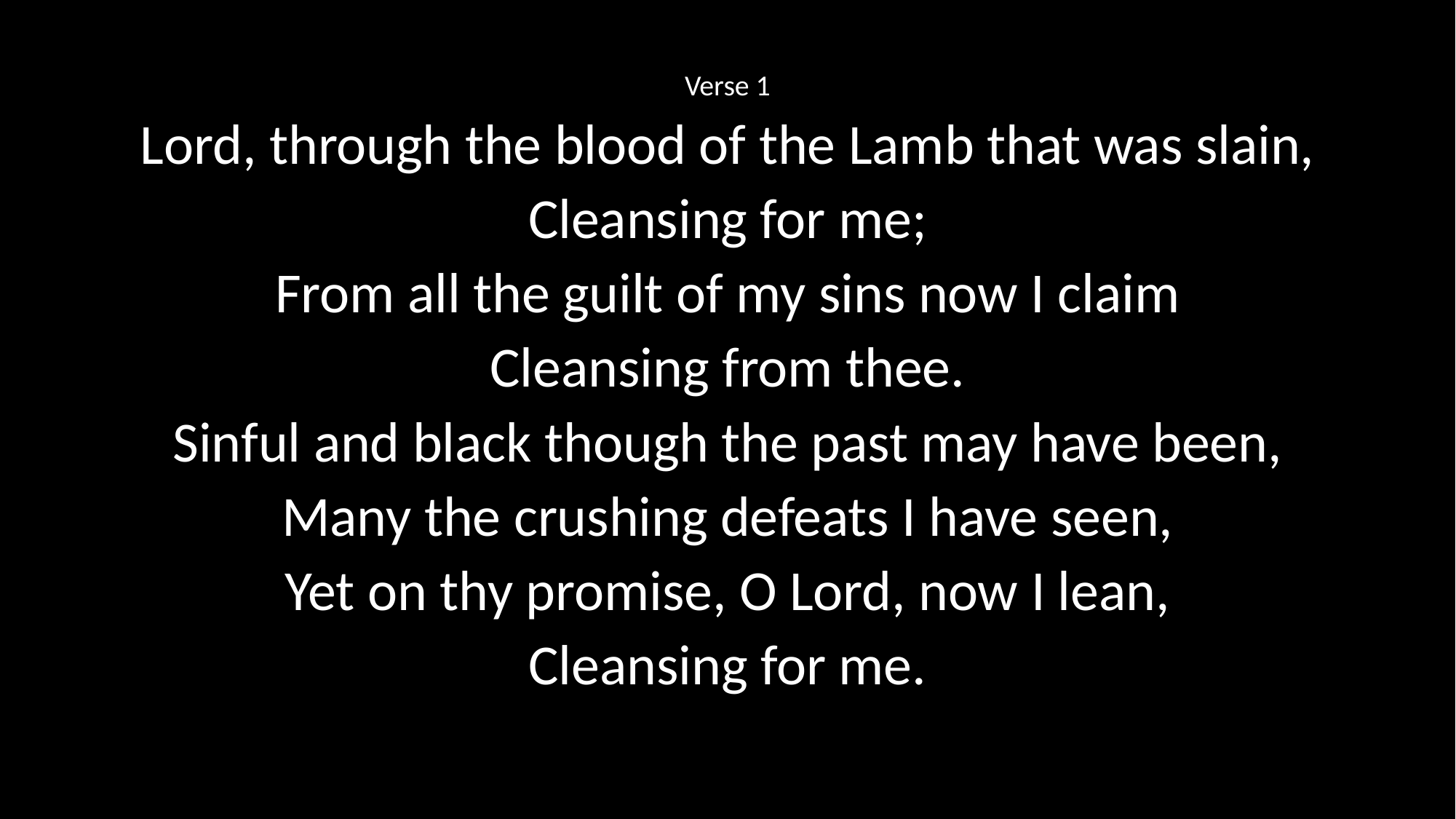

Verse 1
Lord, through the blood of the Lamb that was slain,
Cleansing for me;
From all the guilt of my sins now I claim
Cleansing from thee.
Sinful and black though the past may have been,
Many the crushing defeats I have seen,
Yet on thy promise, O Lord, now I lean,
Cleansing for me.